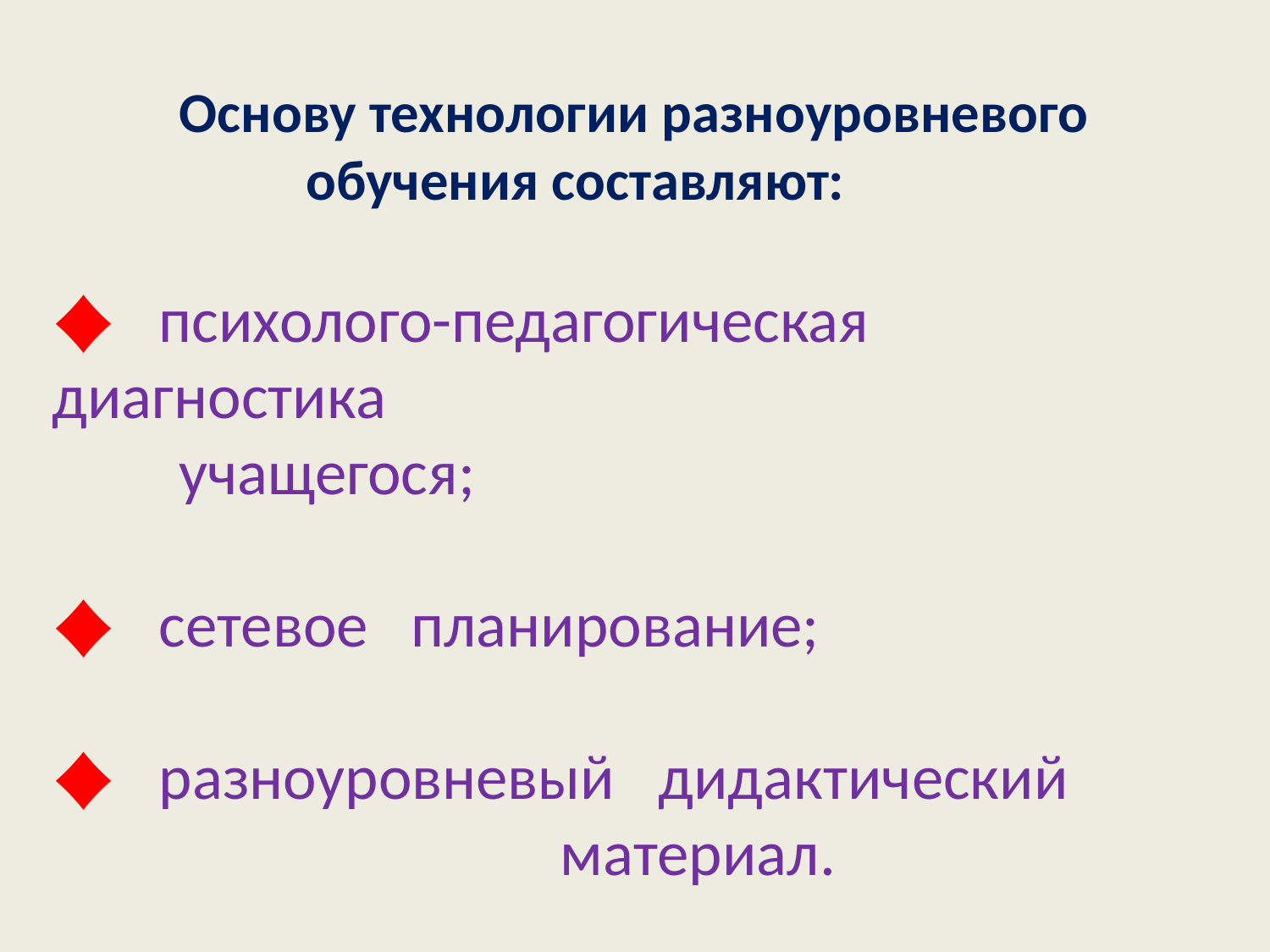

#
	Основу технологии разноуровневого 			обучения составляют:
♦   психолого-педагогическая диагностика                                       			учащегося;
♦   сетевое   планирование;
♦   разноуровневый   дидактический 					материал.